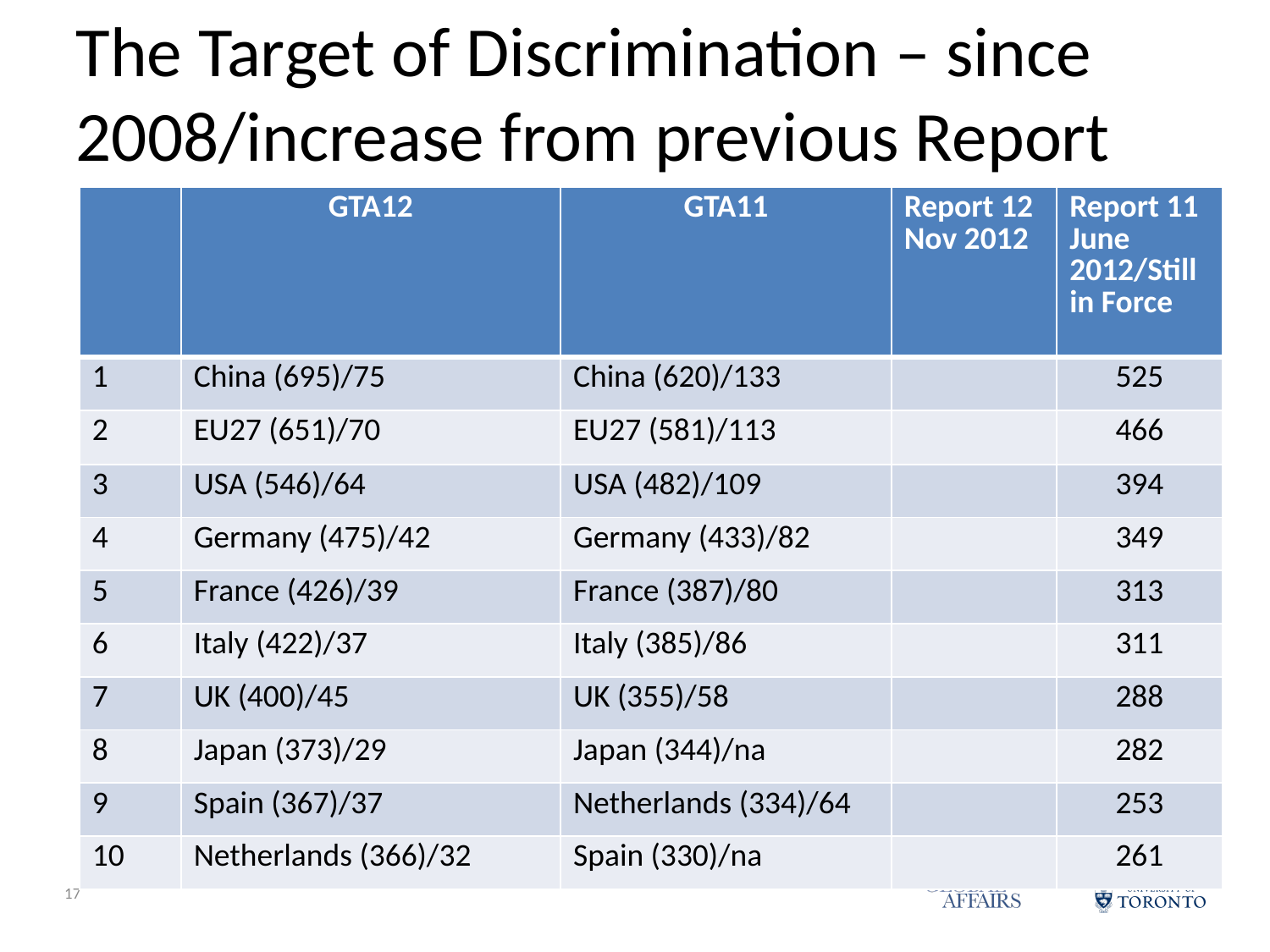

# The Target of Discrimination – since 2008/increase from previous Report
|  | GTA12 | GTA11 | Report 12 Nov 2012 | Report 11 June 2012/Still in Force |
| --- | --- | --- | --- | --- |
| 1 | China (695)/75 | China (620)/133 |  | 525 |
| 2 | EU27 (651)/70 | EU27 (581)/113 |  | 466 |
| 3 | USA (546)/64 | USA (482)/109 |  | 394 |
| 4 | Germany (475)/42 | Germany (433)/82 |  | 349 |
| 5 | France (426)/39 | France (387)/80 |  | 313 |
| 6 | Italy (422)/37 | Italy (385)/86 |  | 311 |
| 7 | UK (400)/45 | UK (355)/58 |  | 288 |
| 8 | Japan (373)/29 | Japan (344)/na |  | 282 |
| 9 | Spain (367)/37 | Netherlands (334)/64 |  | 253 |
| 10 | Netherlands (366)/32 | Spain (330)/na |  | 261 |
17